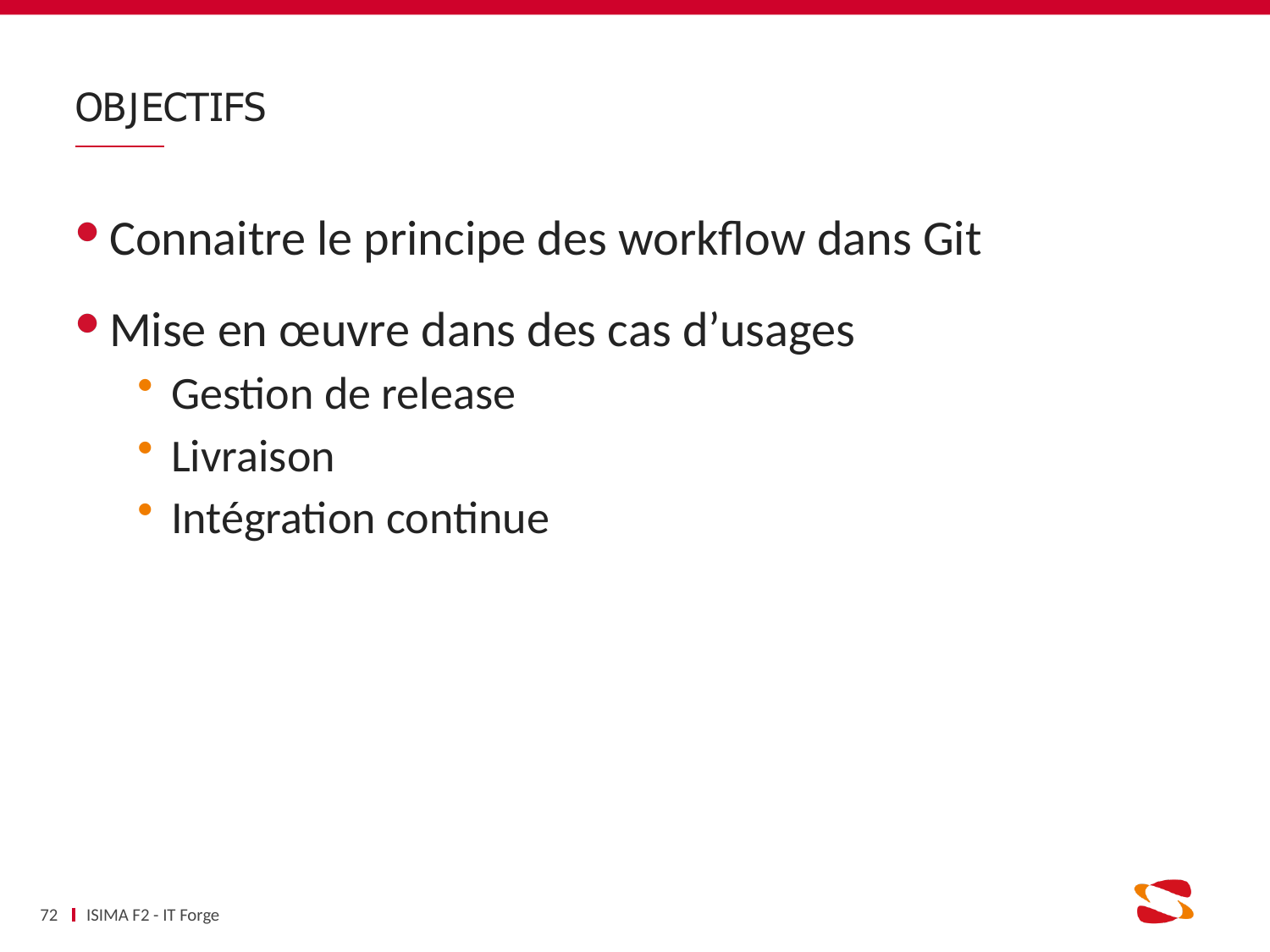

# Objectifs

Connaitre le principe des workflow dans Git
Mise en œuvre dans des cas d’usages
Gestion de release
Livraison
Intégration continue
72
ISIMA F2 - IT Forge